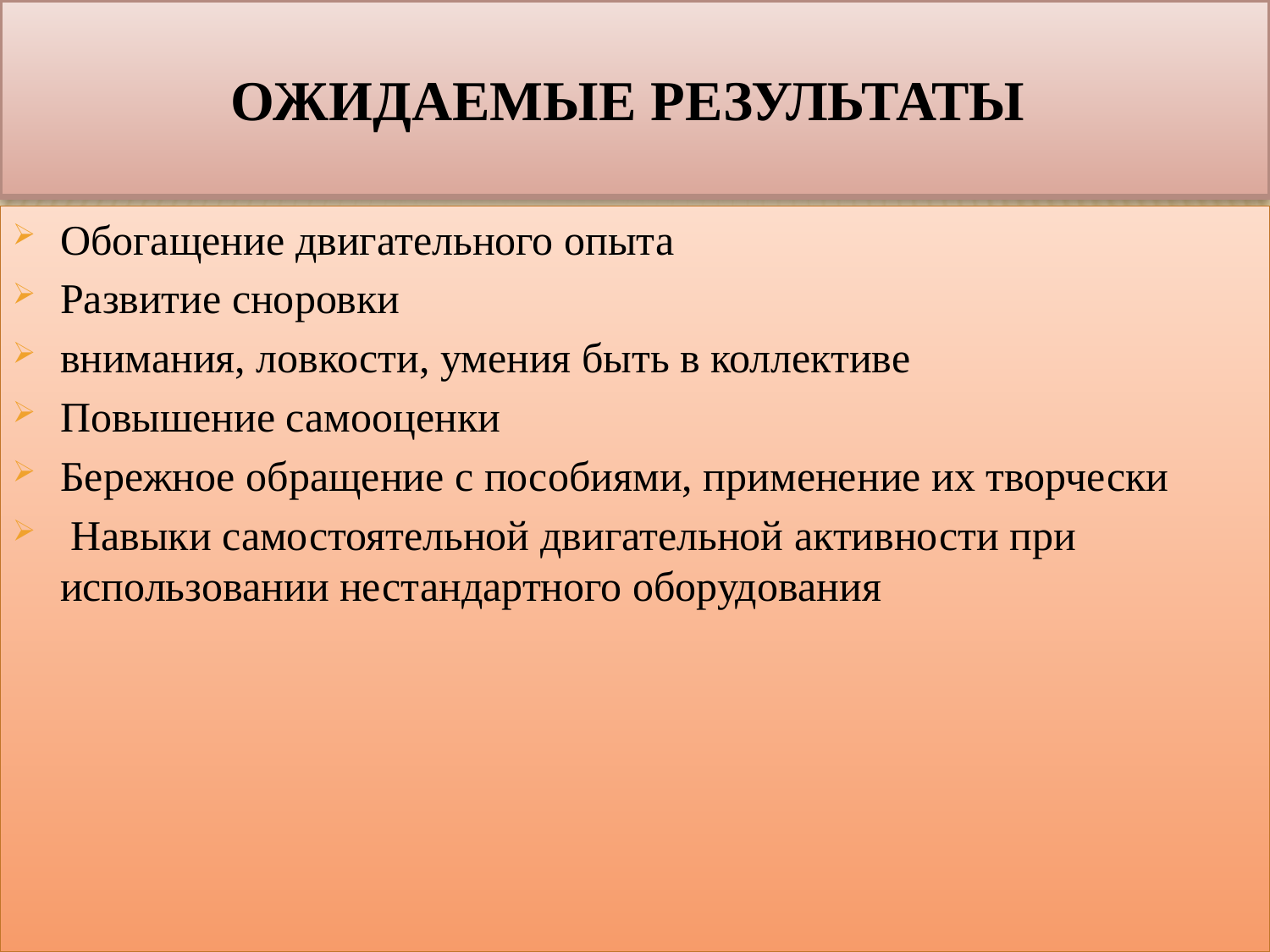

# Ожидаемые результаты
Обогащение двигательного опыта
Развитие сноровки
внимания, ловкости, умения быть в коллективе
Повышение самооценки
Бережное обращение с пособиями, применение их творчески
 Навыки самостоятельной двигательной активности при использовании нестандартного оборудования